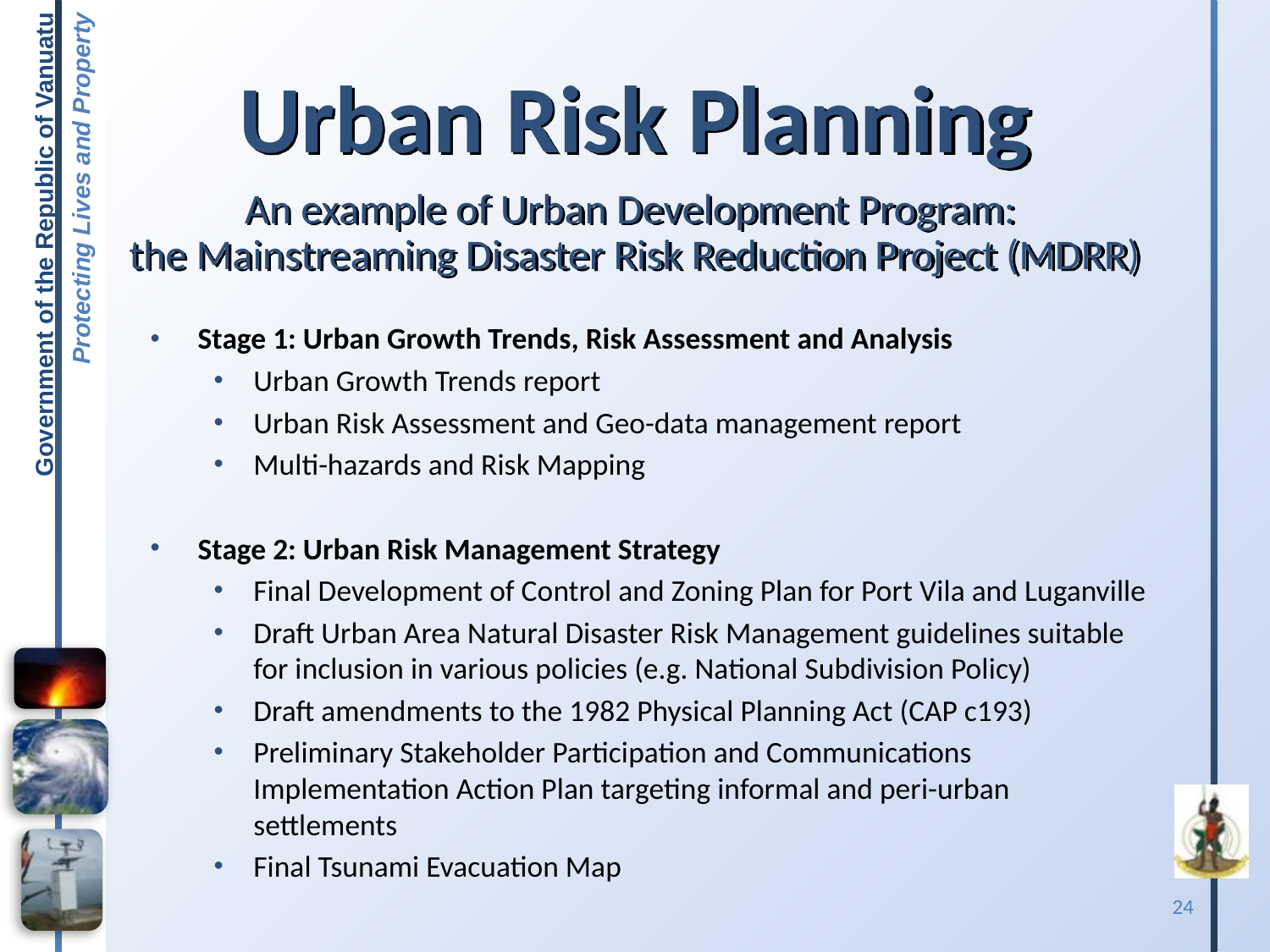

# Urban Risk Planning
An example of Urban Development Program:
the Mainstreaming Disaster Risk Reduction Project (MDRR)
Stage 1: Urban Growth Trends, Risk Assessment and Analysis
Urban Growth Trends report
Urban Risk Assessment and Geo-data management report
Multi-hazards and Risk Mapping

Stage 2: Urban Risk Management Strategy
Final Development of Control and Zoning Plan for Port Vila and Luganville
Draft Urban Area Natural Disaster Risk Management guidelines suitable for inclusion in various policies (e.g. National Subdivision Policy)
Draft amendments to the 1982 Physical Planning Act (CAP c193)
Preliminary Stakeholder Participation and Communications Implementation Action Plan targeting informal and peri-urban settlements
Final Tsunami Evacuation Map

24